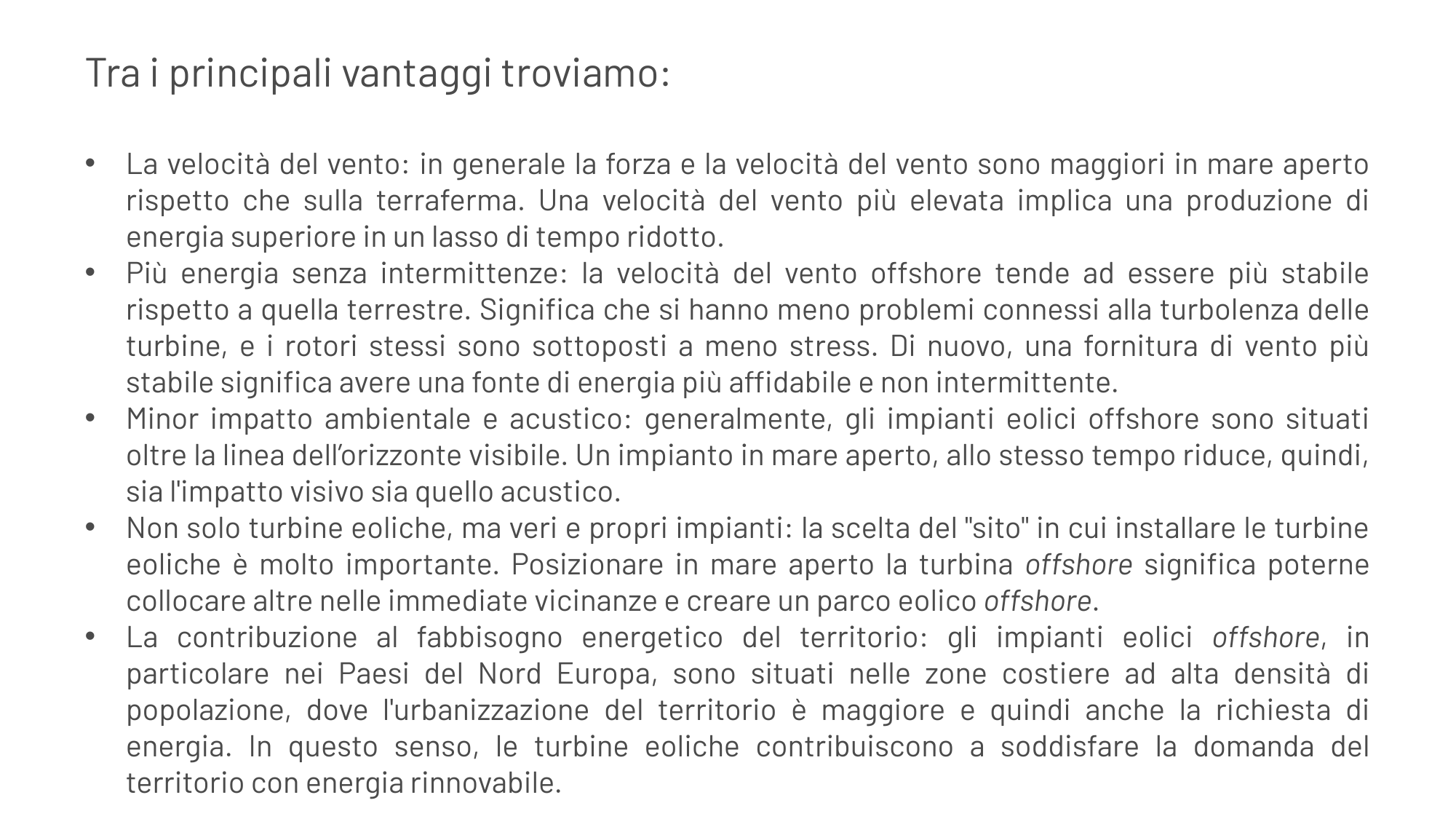

Tra i principali vantaggi troviamo:

La velocità del vento: in generale la forza e la velocità del vento sono maggiori in mare aperto rispetto che sulla terraferma. Una velocità del vento più elevata implica una produzione di energia superiore in un lasso di tempo ridotto.
Più energia senza intermittenze: la velocità del vento offshore tende ad essere più stabile rispetto a quella terrestre. Significa che si hanno meno problemi connessi alla turbolenza delle turbine, e i rotori stessi sono sottoposti a meno stress. Di nuovo, una fornitura di vento più stabile significa avere una fonte di energia più affidabile e non intermittente.
Minor impatto ambientale e acustico: generalmente, gli impianti eolici offshore sono situati oltre la linea dell’orizzonte visibile. Un impianto in mare aperto, allo stesso tempo riduce, quindi, sia l'impatto visivo sia quello acustico.
Non solo turbine eoliche, ma veri e propri impianti: la scelta del "sito" in cui installare le turbine eoliche è molto importante. Posizionare in mare aperto la turbina offshore significa poterne collocare altre nelle immediate vicinanze e creare un parco eolico offshore.
La contribuzione al fabbisogno energetico del territorio: gli impianti eolici offshore, in particolare nei Paesi del Nord Europa, sono situati nelle zone costiere ad alta densità di popolazione, dove l'urbanizzazione del territorio è maggiore e quindi anche la richiesta di energia. In questo senso, le turbine eoliche contribuiscono a soddisfare la domanda del territorio con energia rinnovabile.